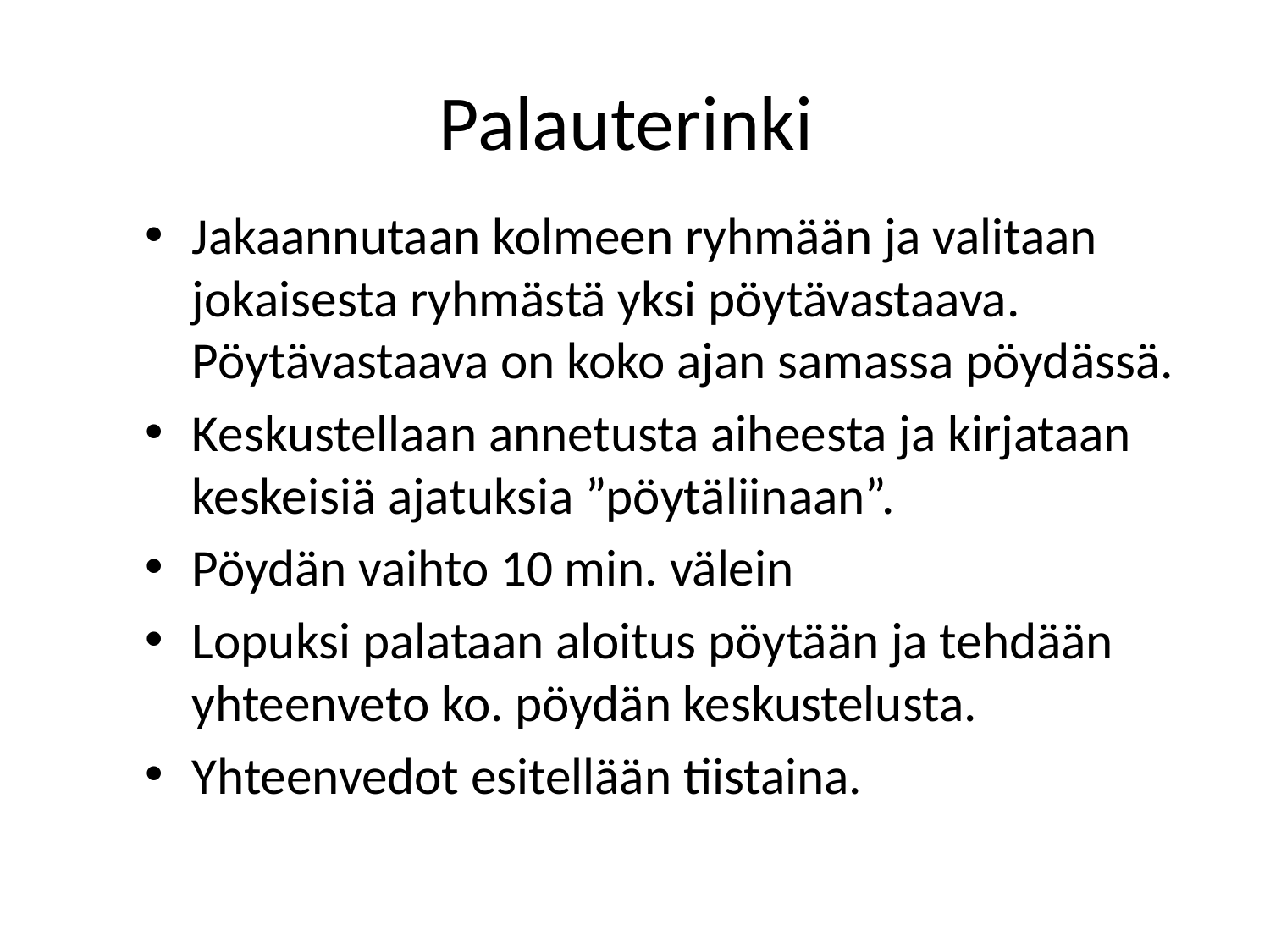

# Palauterinki
Jakaannutaan kolmeen ryhmään ja valitaan jokaisesta ryhmästä yksi pöytävastaava. Pöytävastaava on koko ajan samassa pöydässä.
Keskustellaan annetusta aiheesta ja kirjataan keskeisiä ajatuksia ”pöytäliinaan”.
Pöydän vaihto 10 min. välein
Lopuksi palataan aloitus pöytään ja tehdään yhteenveto ko. pöydän keskustelusta.
Yhteenvedot esitellään tiistaina.